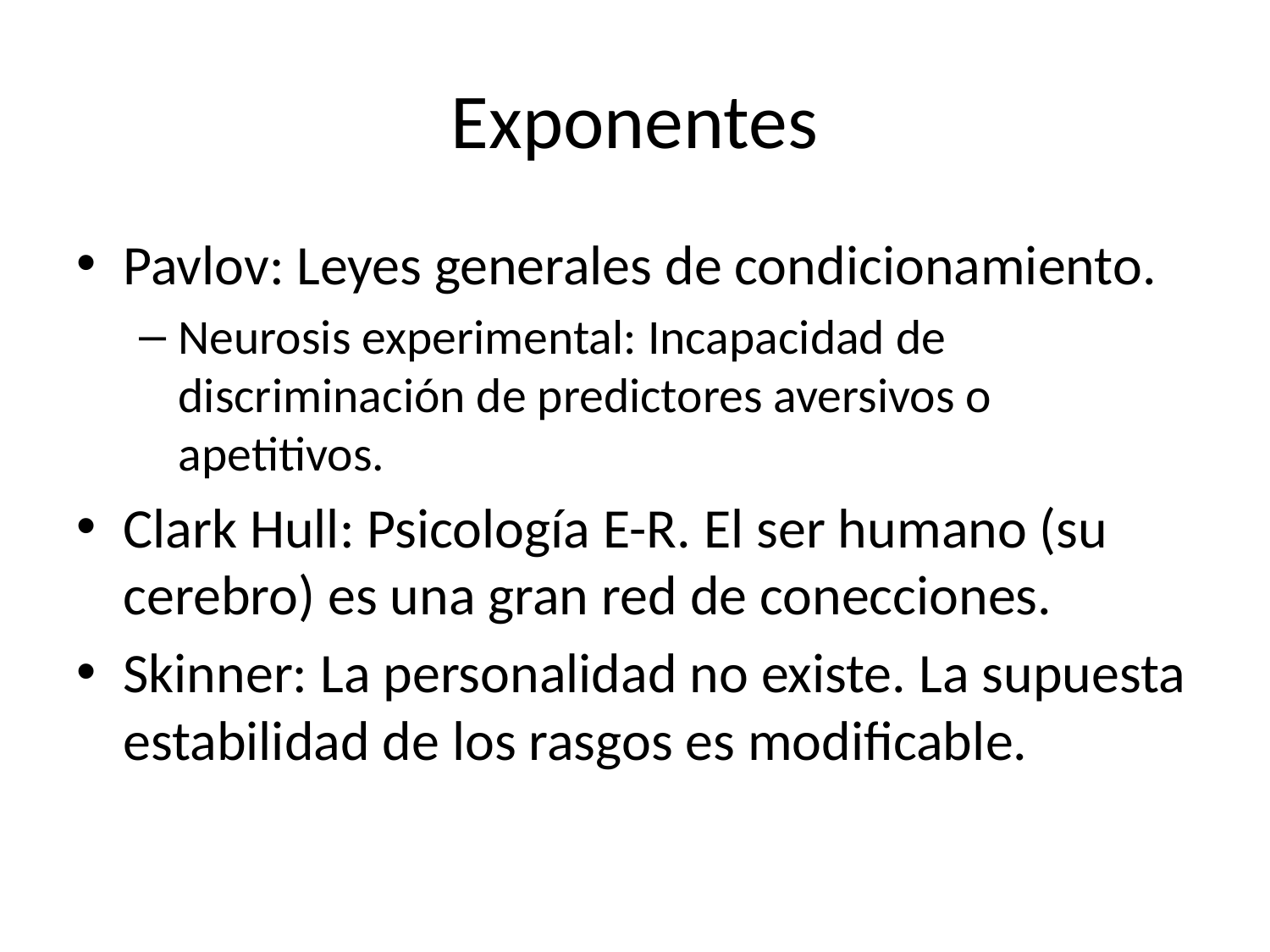

# Exponentes
Pavlov: Leyes generales de condicionamiento.
Neurosis experimental: Incapacidad de discriminación de predictores aversivos o apetitivos.
Clark Hull: Psicología E-R. El ser humano (su cerebro) es una gran red de conecciones.
Skinner: La personalidad no existe. La supuesta estabilidad de los rasgos es modificable.